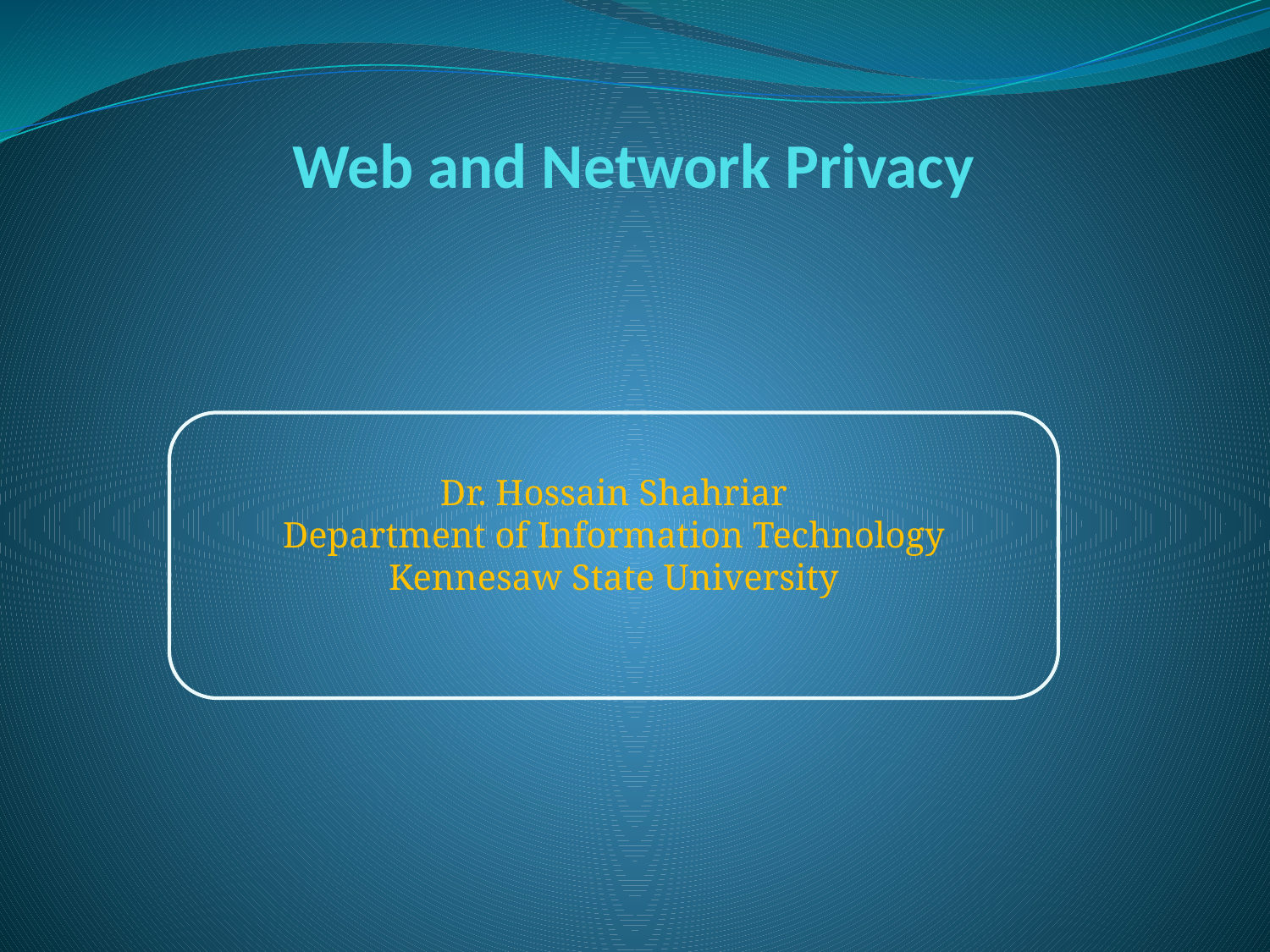

# Web and Network Privacy

Dr. Hossain Shahriar
Department of Information Technology
Kennesaw State University